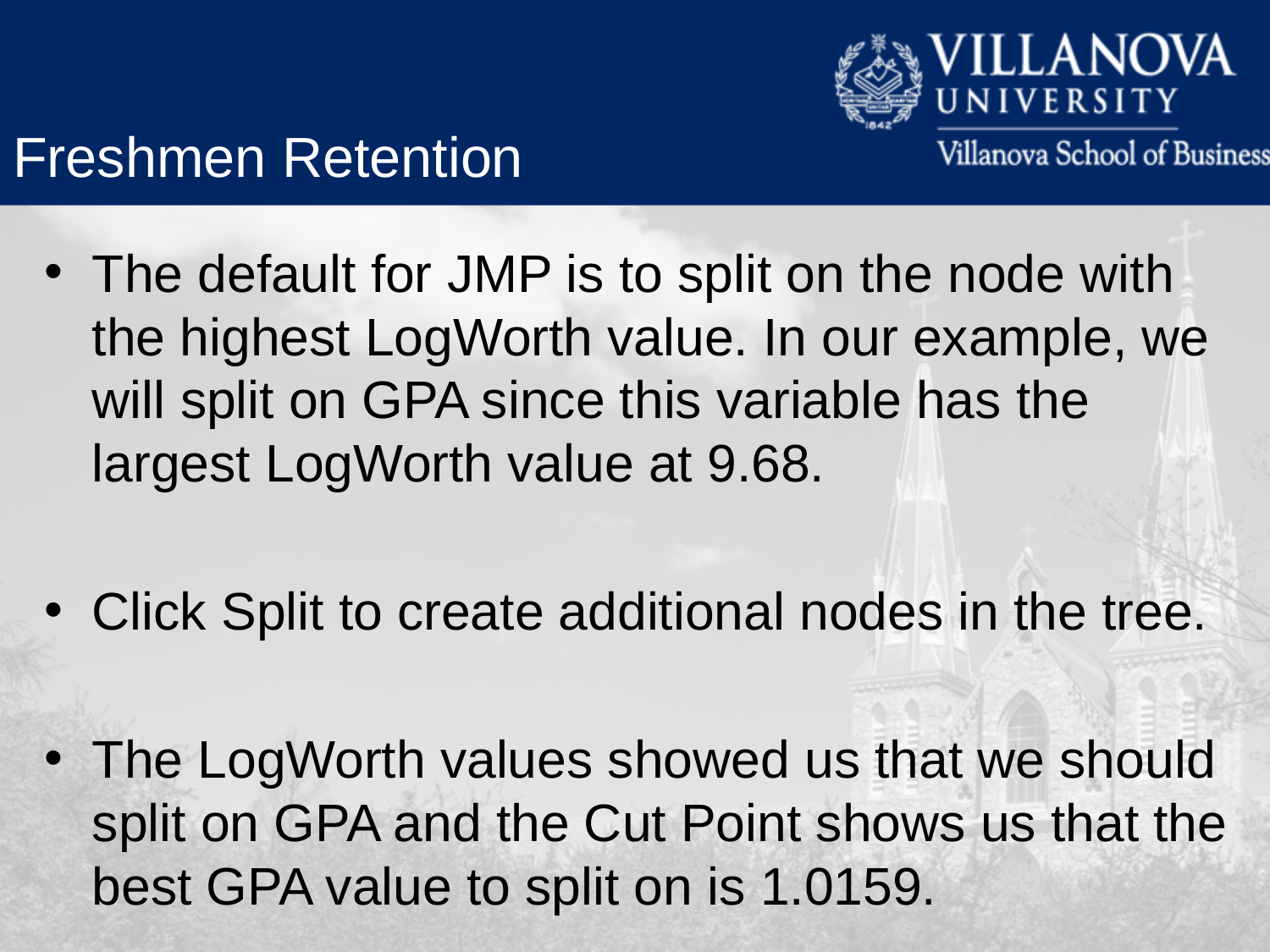

Freshmen Retention
The default for JMP is to split on the node with the highest LogWorth value. In our example, we will split on GPA since this variable has the largest LogWorth value at 9.68.

Click Split to create additional nodes in the tree.

The LogWorth values showed us that we should split on GPA and the Cut Point shows us that the best GPA value to split on is 1.0159.